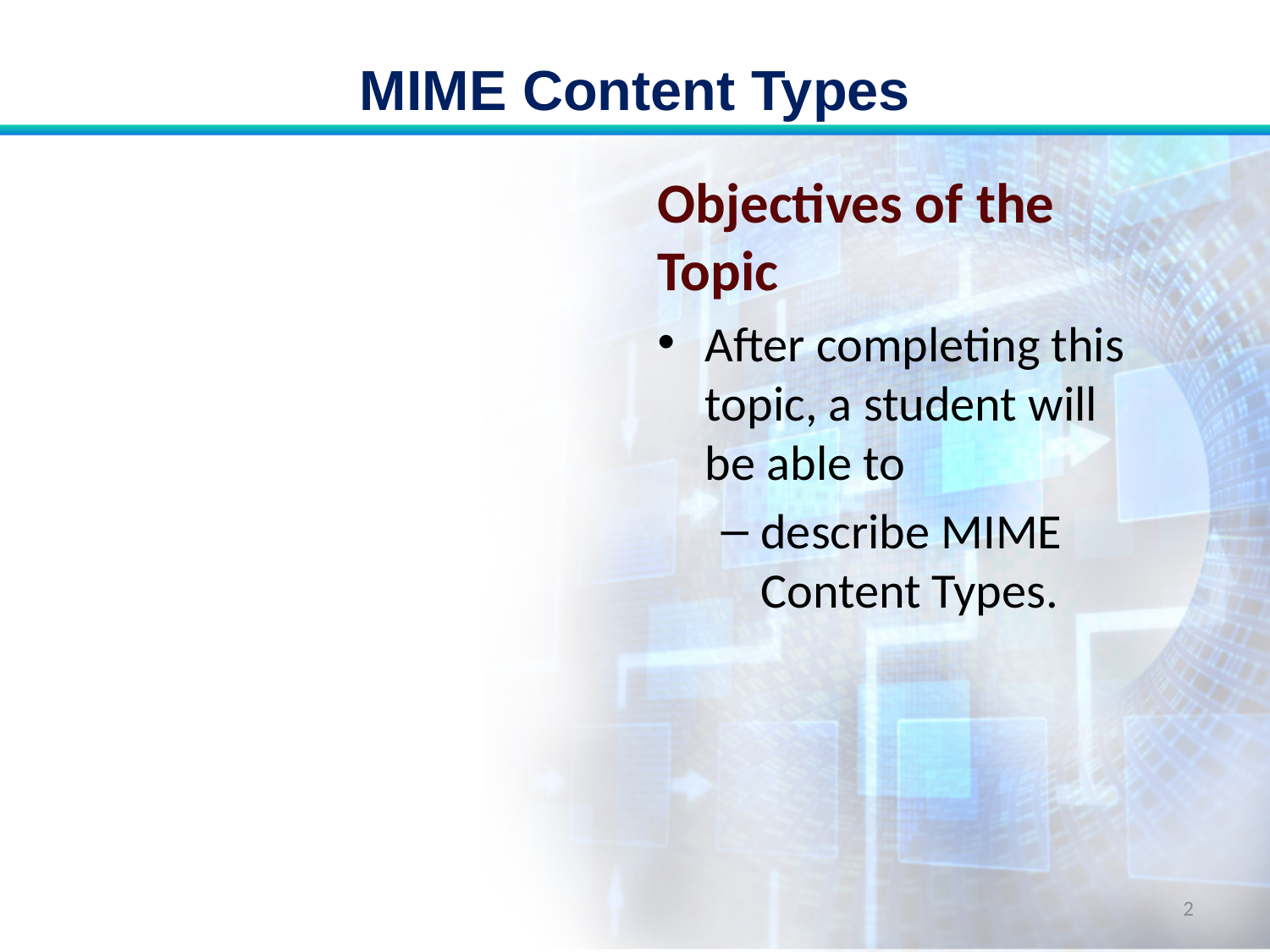

# MIME Content Types
Objectives of the Topic
After completing this topic, a student will be able to
describe MIME Content Types.
2